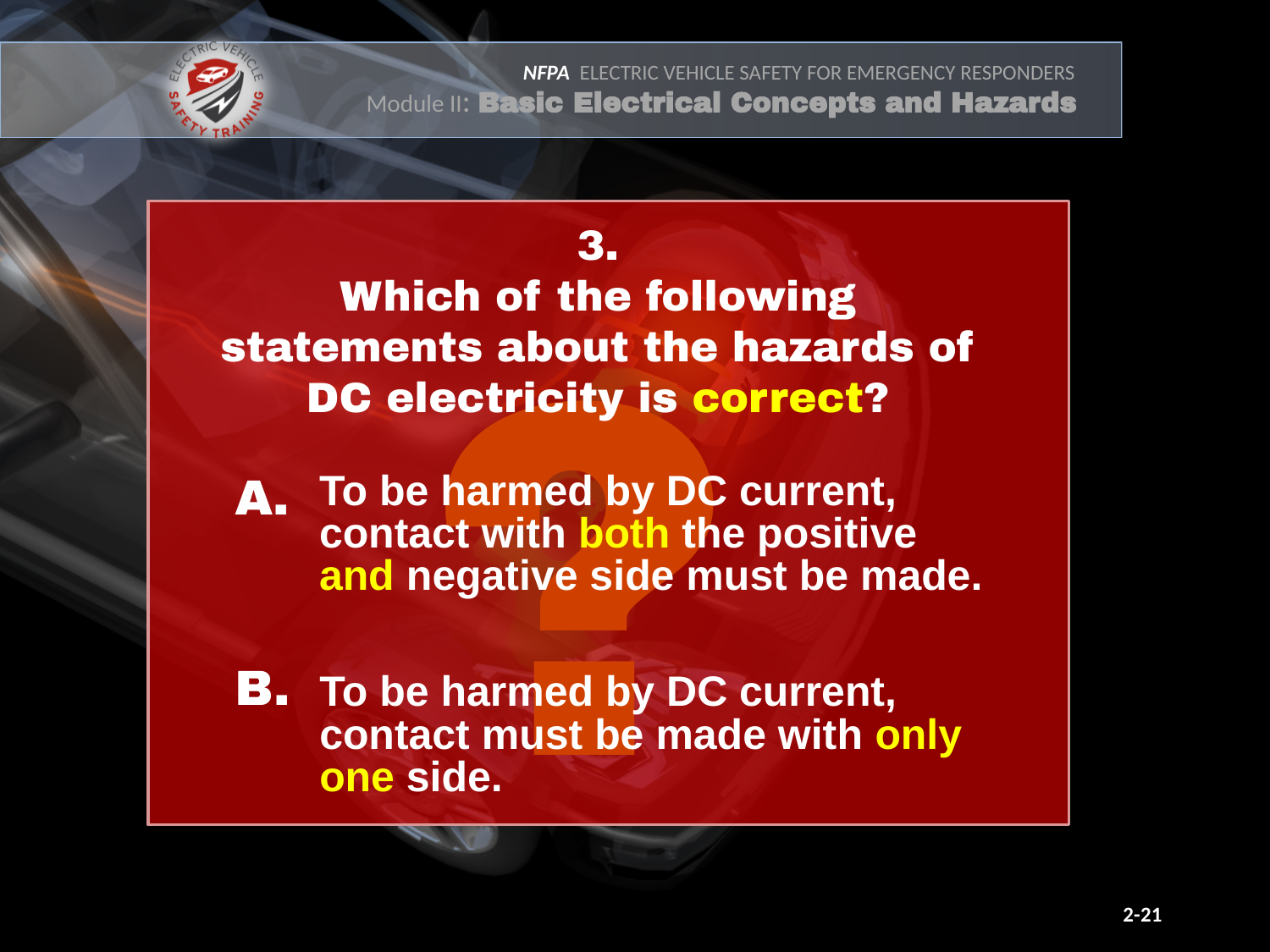

3.
Which of the following statements about the hazards of DC electricity is correct?
?
To be harmed by DC current, contact with both the positive and negative side must be made.
A.
B.
To be harmed by DC current, contact must be made with only one side.
2-21